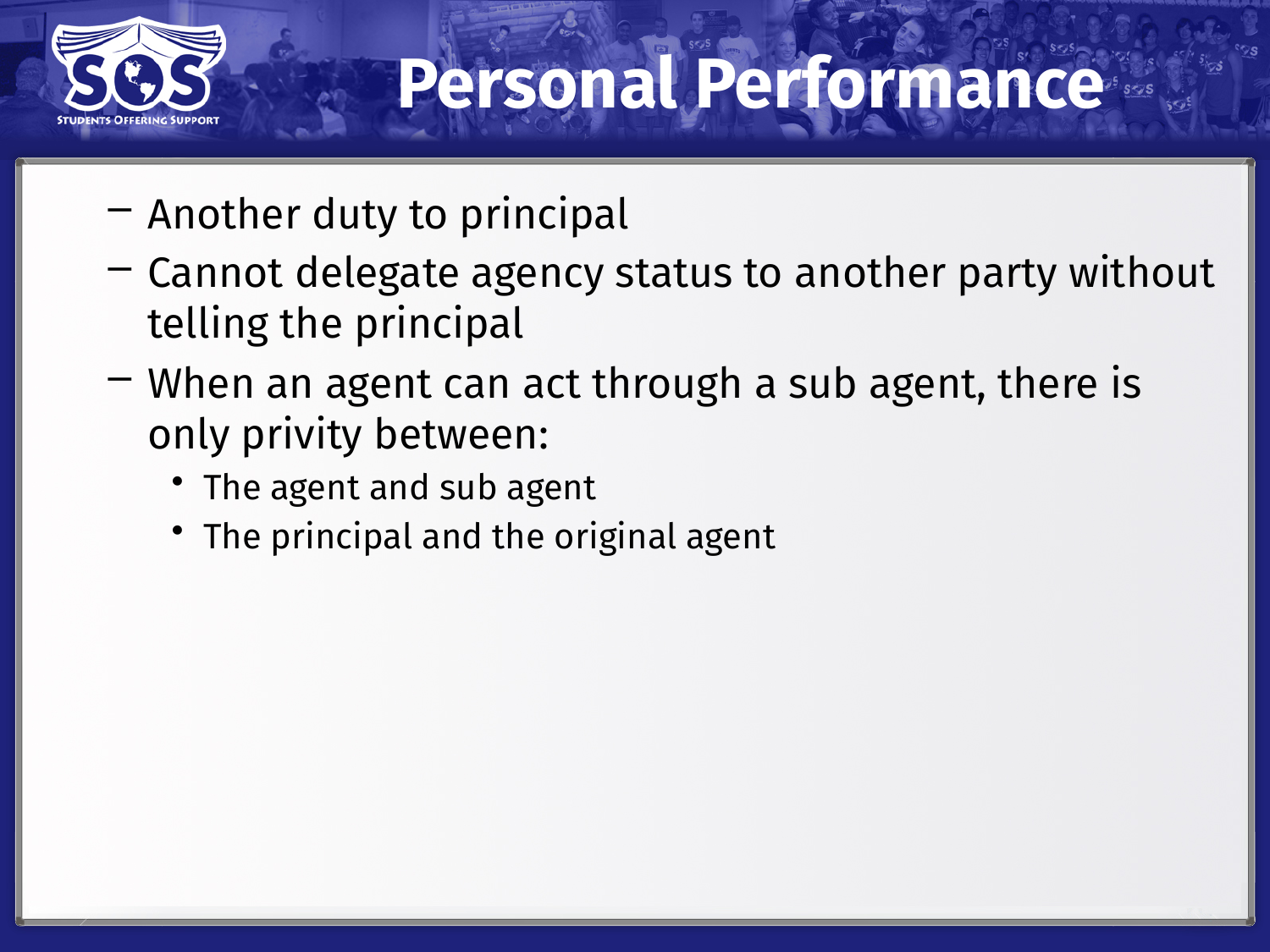

# Personal Performance
Another duty to principal
Cannot delegate agency status to another party without telling the principal
When an agent can act through a sub agent, there is only privity between:
The agent and sub agent
The principal and the original agent